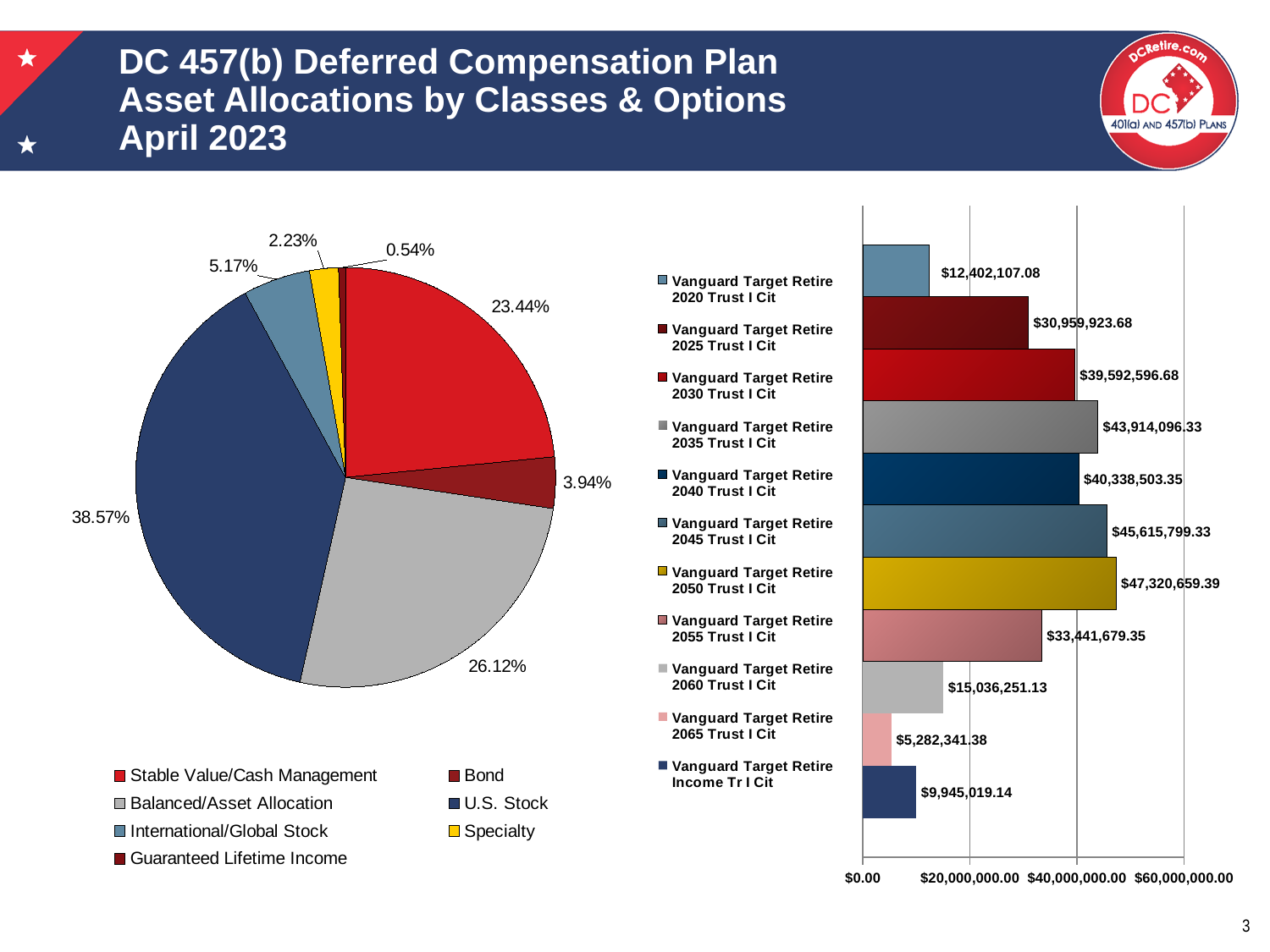

# DC 457(b) Deferred Compensation Plan Asset Allocations by Classes & Options April 2023

### Chart

| Category | Asset Allocation |
|---|---|
| Stable Value/Cash Management | 291191192.65000004 |
| Bond | 48986425.410000004 |
| Balanced/Asset Allocation | 324523443.75 |
| U.S. Stock | 479264231.29 |
| International/Global Stock | 64244426.96 |
| Specialty | 27669314.84 |
| Guaranteed Lifetime Income | 6654129.76 |

### Chart

| Category | Vanguard Target Retire Income Tr I Cit | Vanguard Target Retire 2065 Trust I Cit | Vanguard Target Retire 2060 Trust I Cit | Vanguard Target Retire 2055 Trust I Cit | Vanguard Target Retire 2050 Trust I Cit | Vanguard Target Retire 2045 Trust I Cit | Vanguard Target Retire 2040 Trust I Cit | Vanguard Target Retire 2035 Trust I Cit | Vanguard Target Retire 2030 Trust I Cit | Vanguard Target Retire 2025 Trust I Cit | Vanguard Target Retire 2020 Trust I Cit |
|---|---|---|---|---|---|---|---|---|---|---|---|

### Chart

| Category |
|---|